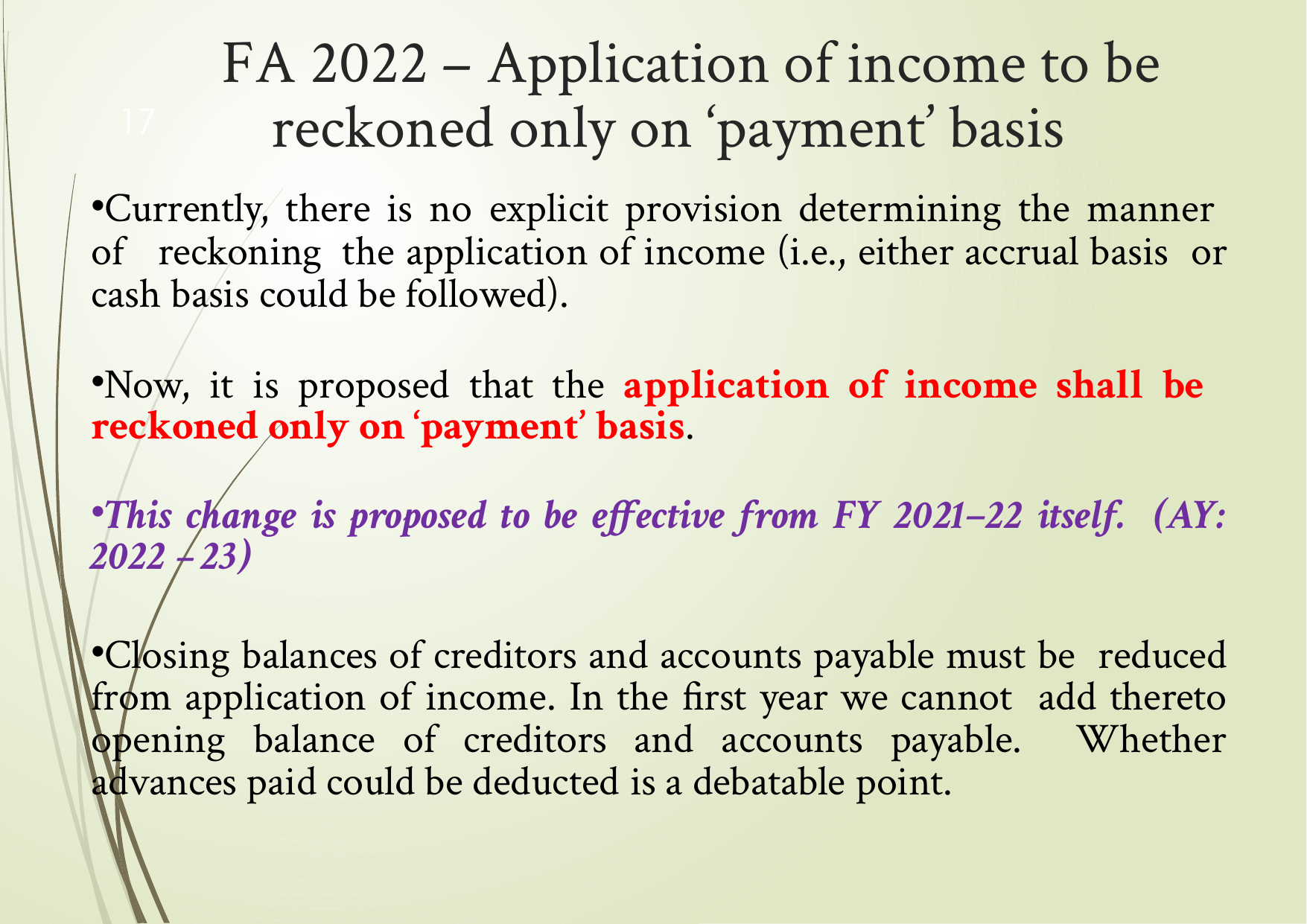

# FA 2022 – Application of income to be  reckoned only on ‘payment’ basis
17
Currently, there is no explicit provision determining the manner  of   reckoning the application of income (i.e., either accrual basis  or cash basis could be followed).

Now, it is proposed that the application of income shall be  reckoned only on ‘payment’ basis.

This change is proposed to be effective from FY 2021−22 itself.  (AY: 2022 – 23)

Closing balances of creditors and accounts payable must be  reduced from application of income. In the first year we cannot  add thereto opening balance of creditors and accounts payable.  Whether advances paid could be deducted is a debatable point.